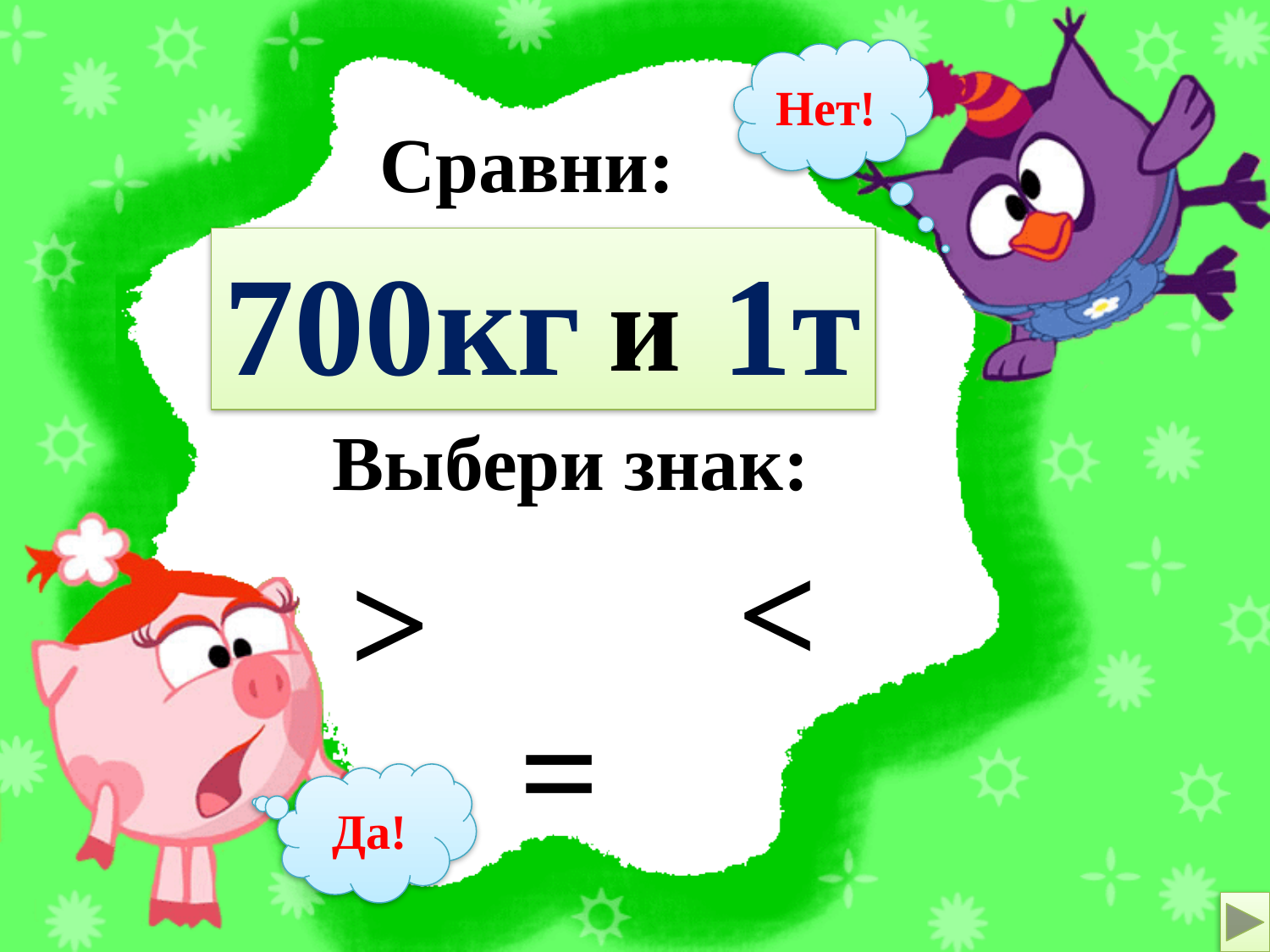

Нет!
Сравни:
700кг    1т
и
Выбери знак:
<
>
=
Да!